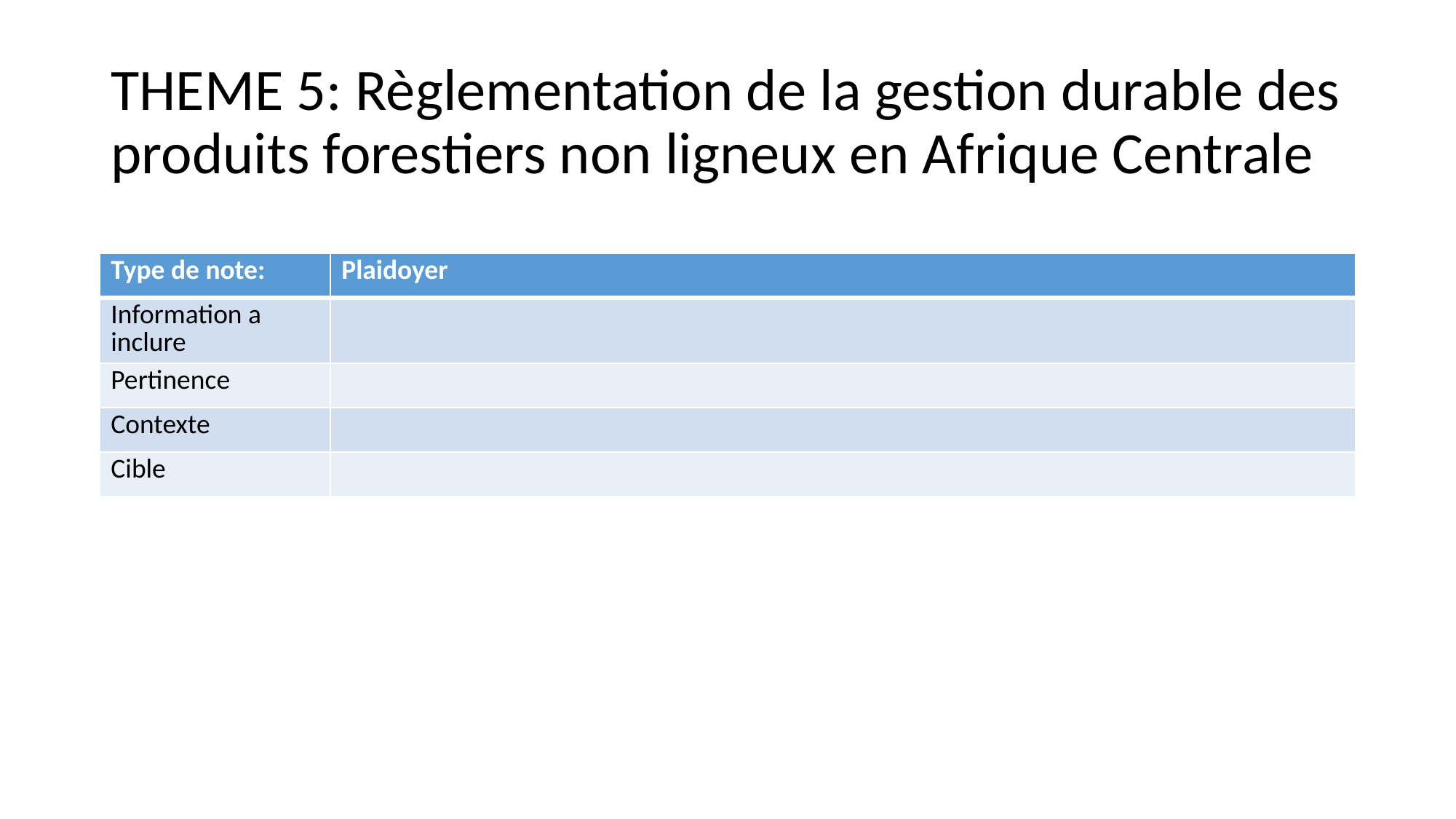

# THEME 5: Règlementation de la gestion durable des produits forestiers non ligneux en Afrique Centrale
| Type de note: | Plaidoyer |
| --- | --- |
| Information a inclure |  |
| Pertinence |  |
| Contexte |  |
| Cible |  |